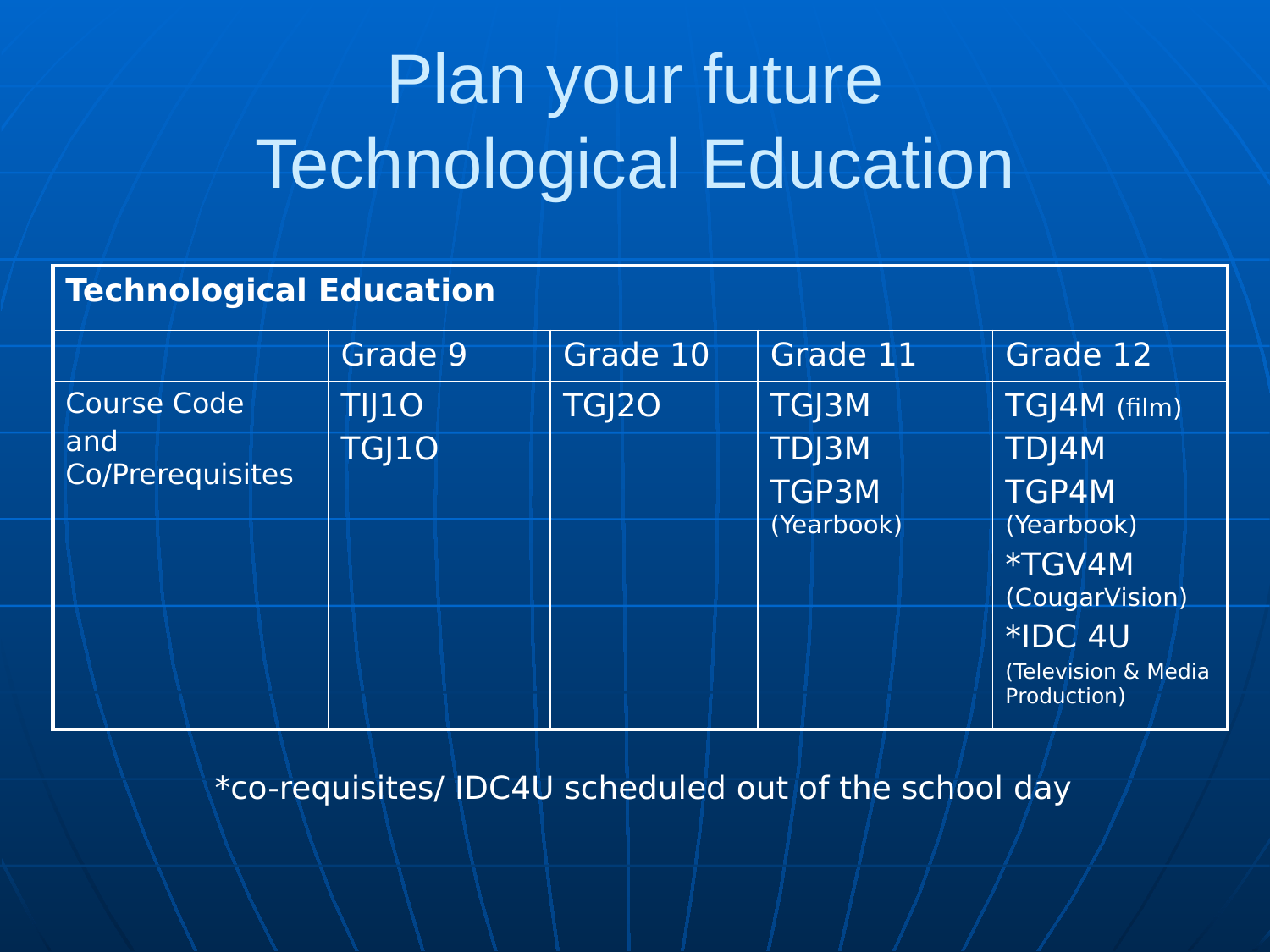

Plan your future
Technological Education
| Technological Education |  |  |  |  |
| --- | --- | --- | --- | --- |
|  | Grade 9 | Grade 10 | Grade 11 | Grade 12 |
| Course Code and Co/Prerequisites | TIJ1O TGJ1O | TGJ2O | TGJ3M TDJ3M TGP3M (Yearbook) | TGJ4M (film) TDJ4M TGP4M (Yearbook) \*TGV4M (CougarVision) \*IDC 4U (Television & Media Production) |
*co-requisites/ IDC4U scheduled out of the school day